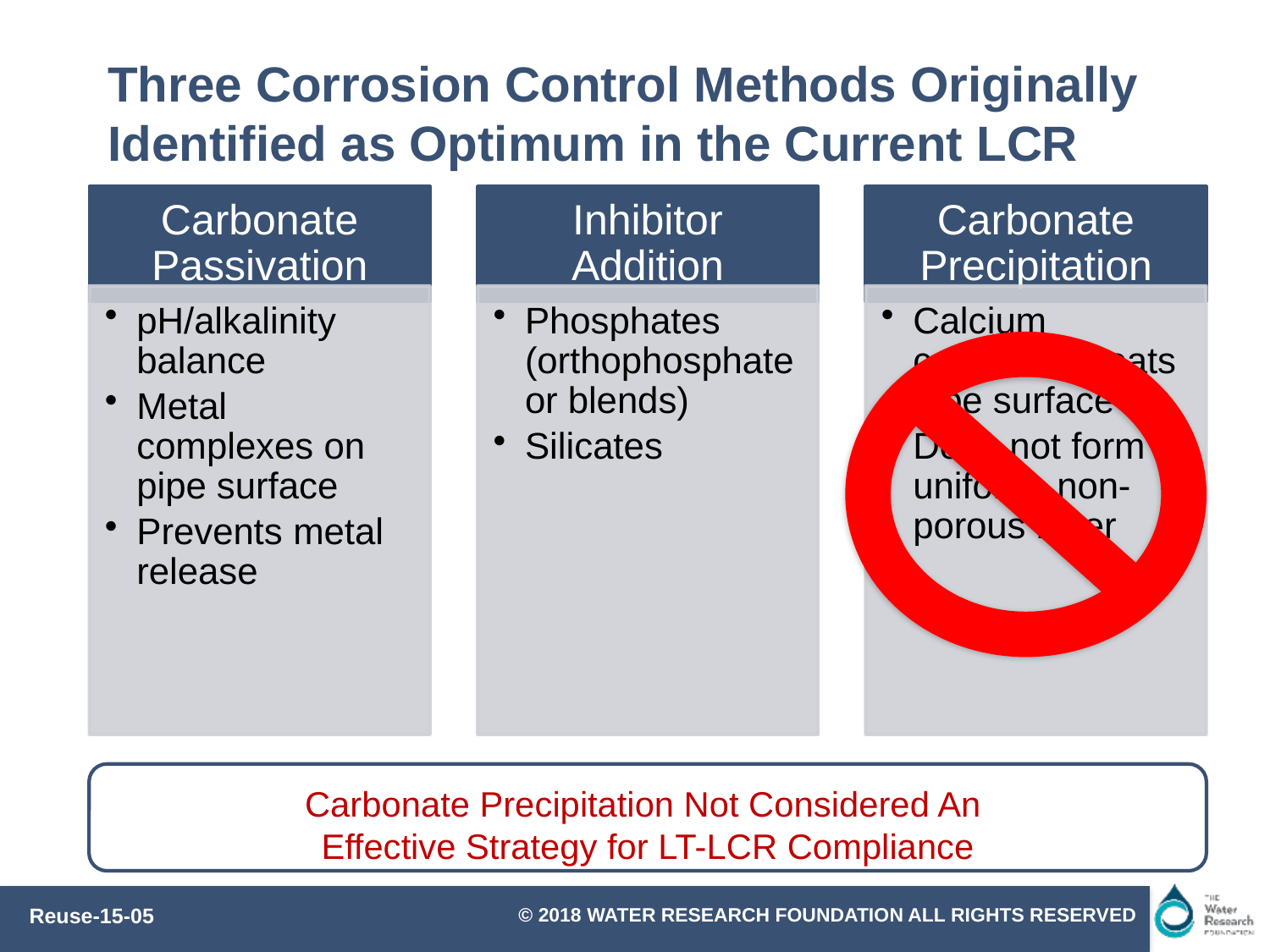

# Three Corrosion Control Methods Originally Identified as Optimum in the Current LCR
Carbonate Passivation
pH/alkalinity balance
Metal complexes on pipe surface
Prevents metal release
Inhibitor Addition
Phosphates (orthophosphate or blends)
Silicates
Carbonate Precipitation
Calcium carbonate coats pipe surface
Does not form uniform, non-porous layer

Carbonate Precipitation Not Considered An
Effective Strategy for LT-LCR Compliance